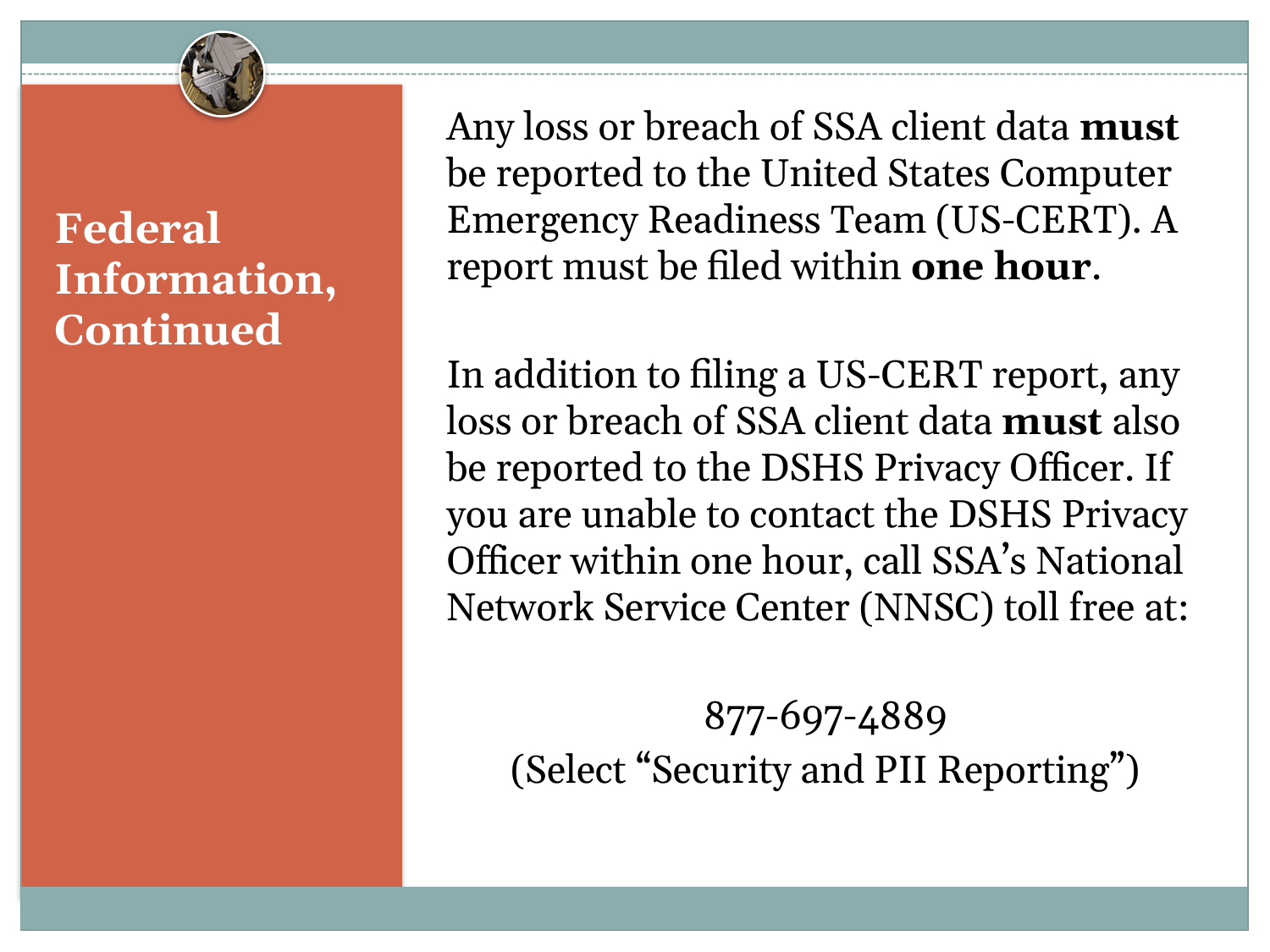

Any loss or breach of SSA client data must be reported to the United States Computer Emergency Readiness Team (US-CERT). A report must be filed within one hour.

In addition to filing a US-CERT report, any loss or breach of SSA client data must also be reported to the DSHS Privacy Officer. If you are unable to contact the DSHS Privacy Officer within one hour, call SSA’s National Network Service Center (NNSC) toll free at:

877-697-4889
(Select “Security and PII Reporting”)
# Federal Information, Continued